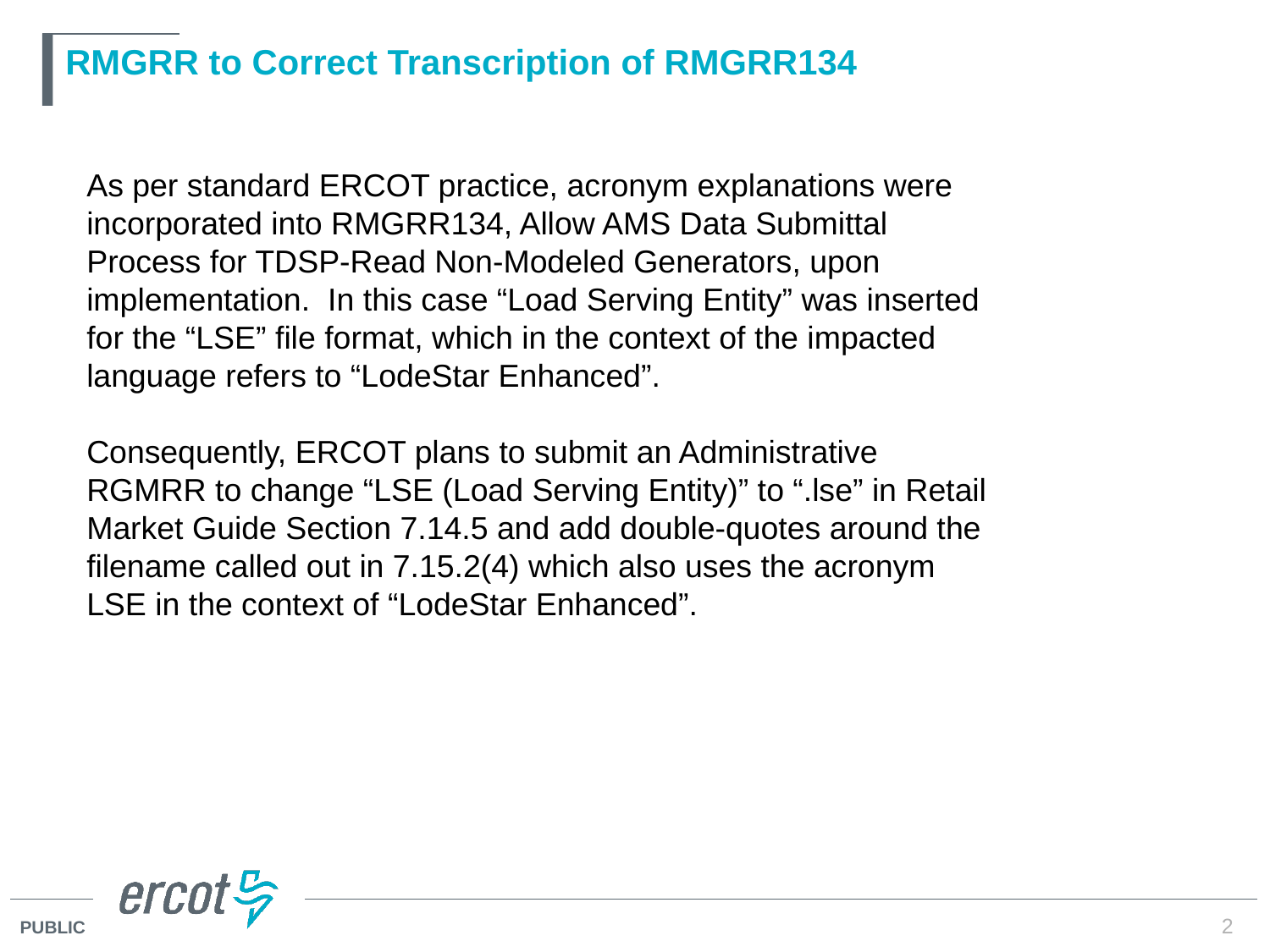

# RMGRR to Correct Transcription of RMGRR134
As per standard ERCOT practice, acronym explanations were incorporated into RMGRR134, Allow AMS Data Submittal Process for TDSP-Read Non-Modeled Generators, upon implementation.  In this case “Load Serving Entity” was inserted for the “LSE” file format, which in the context of the impacted language refers to “LodeStar Enhanced”.

Consequently, ERCOT plans to submit an Administrative RGMRR to change “LSE (Load Serving Entity)” to “.lse” in Retail Market Guide Section 7.14.5 and add double-quotes around the filename called out in 7.15.2(4) which also uses the acronym LSE in the context of “LodeStar Enhanced”.

2